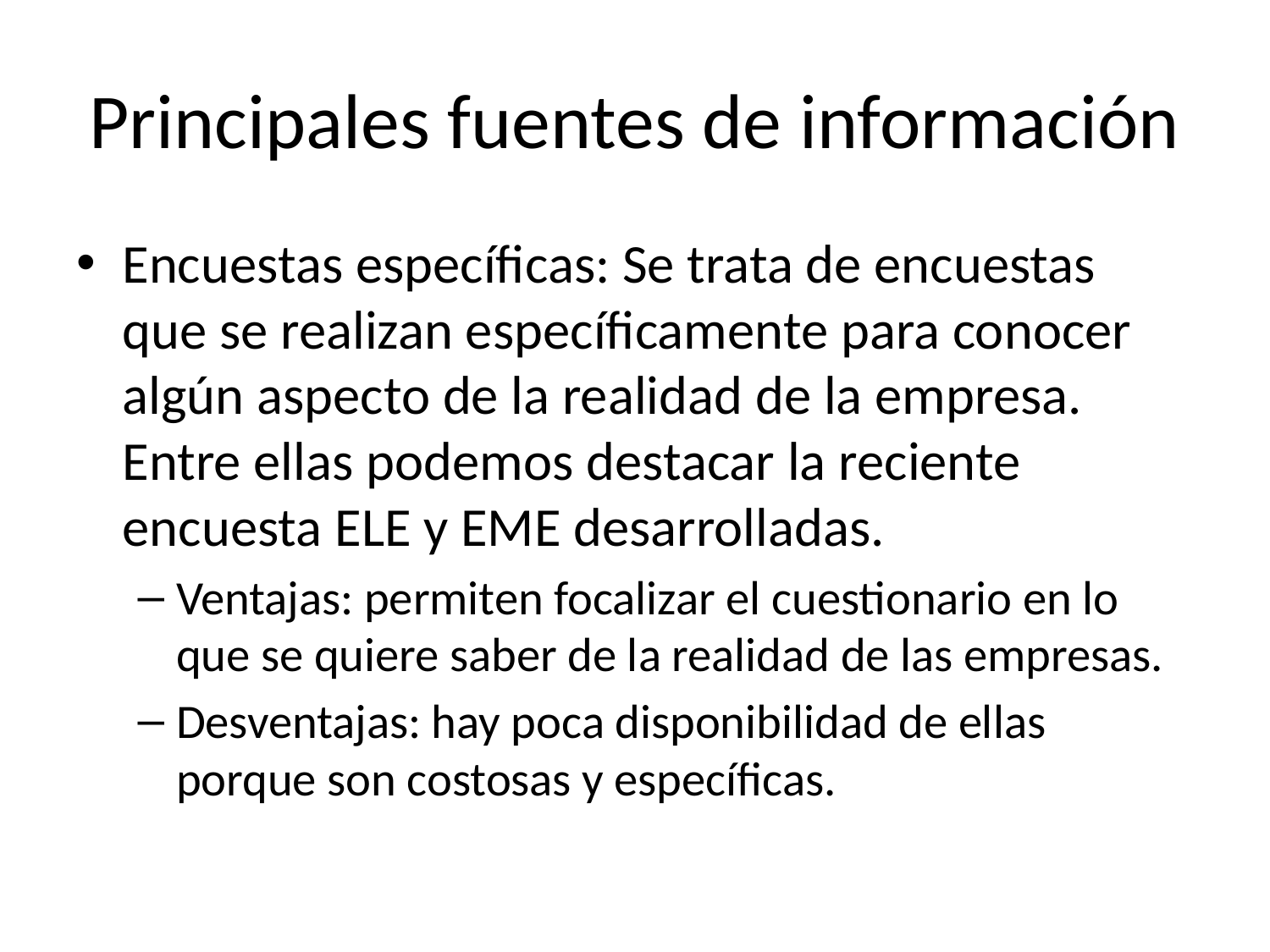

# Principales fuentes de información
Encuestas específicas: Se trata de encuestas que se realizan específicamente para conocer algún aspecto de la realidad de la empresa. Entre ellas podemos destacar la reciente encuesta ELE y EME desarrolladas.
Ventajas: permiten focalizar el cuestionario en lo que se quiere saber de la realidad de las empresas.
Desventajas: hay poca disponibilidad de ellas porque son costosas y específicas.